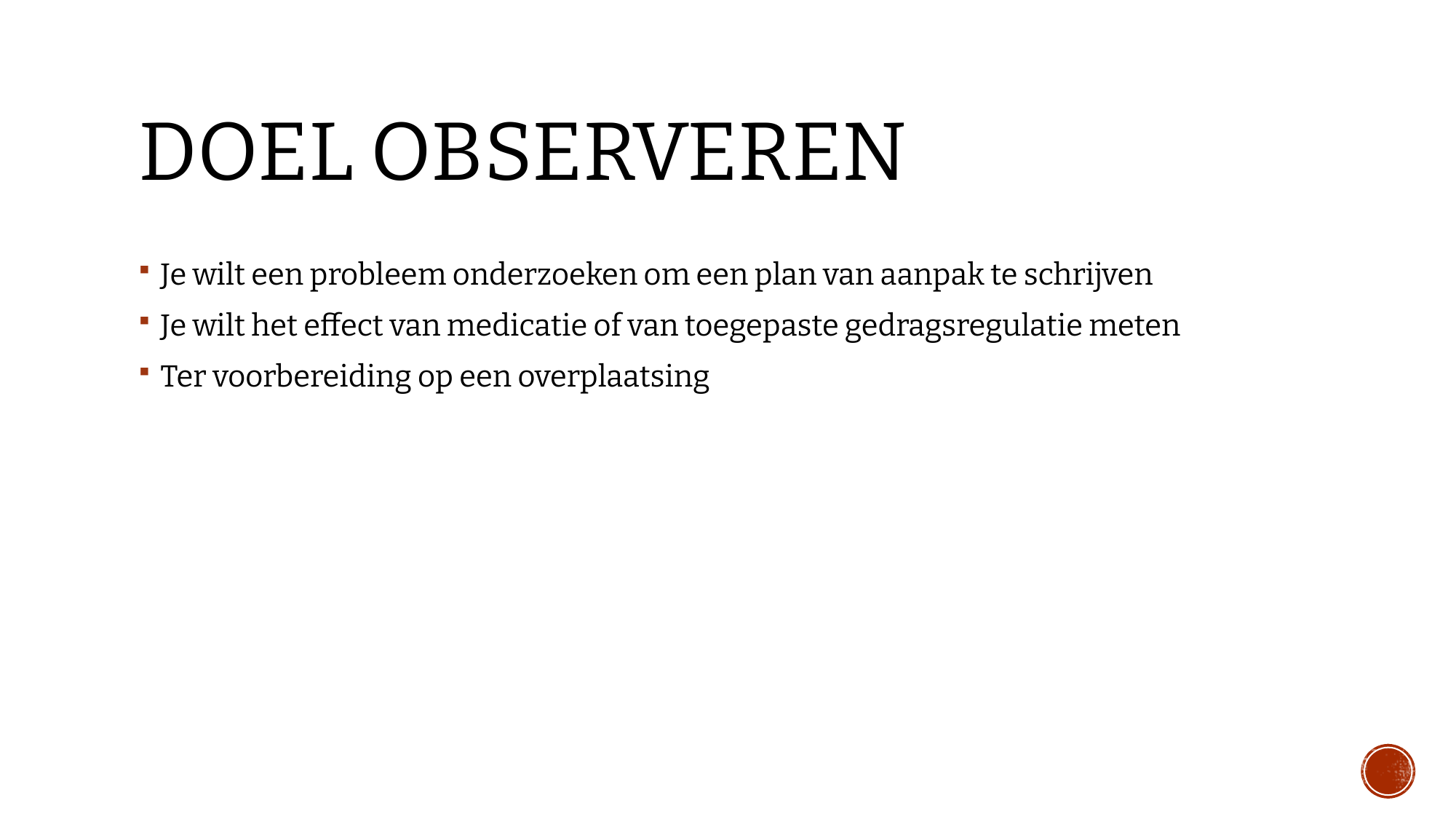

# Doel observeren
Je wilt een probleem onderzoeken om een plan van aanpak te schrijven
Je wilt het effect van medicatie of van toegepaste gedragsregulatie meten
Ter voorbereiding op een overplaatsing